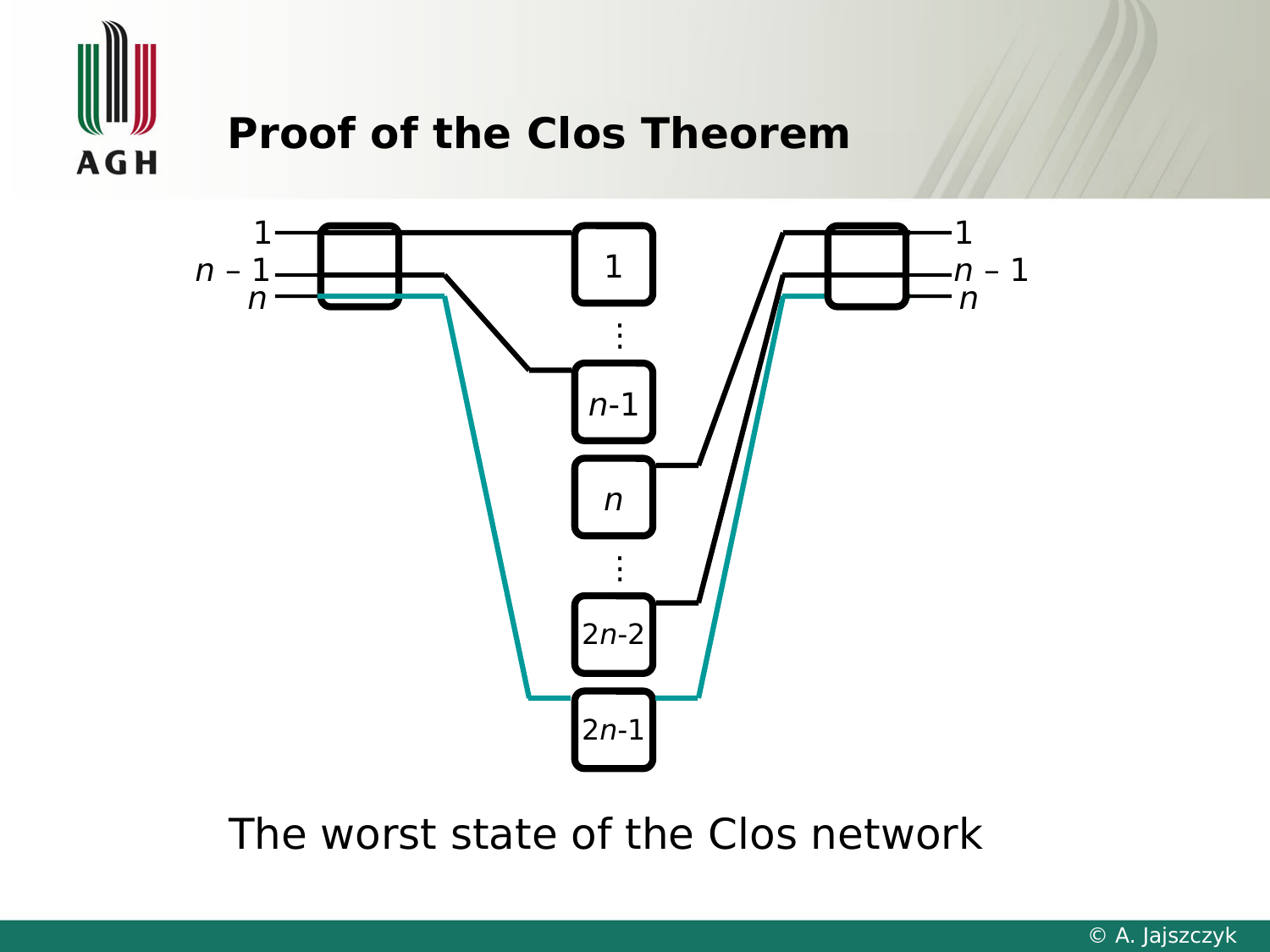

# Proof of the Clos Theorem
1

n – 1
n

1

n – 1
n

1

n

.
.
.

n-1

.
.
.

2n-2

2n-1
The worst state of the Clos network